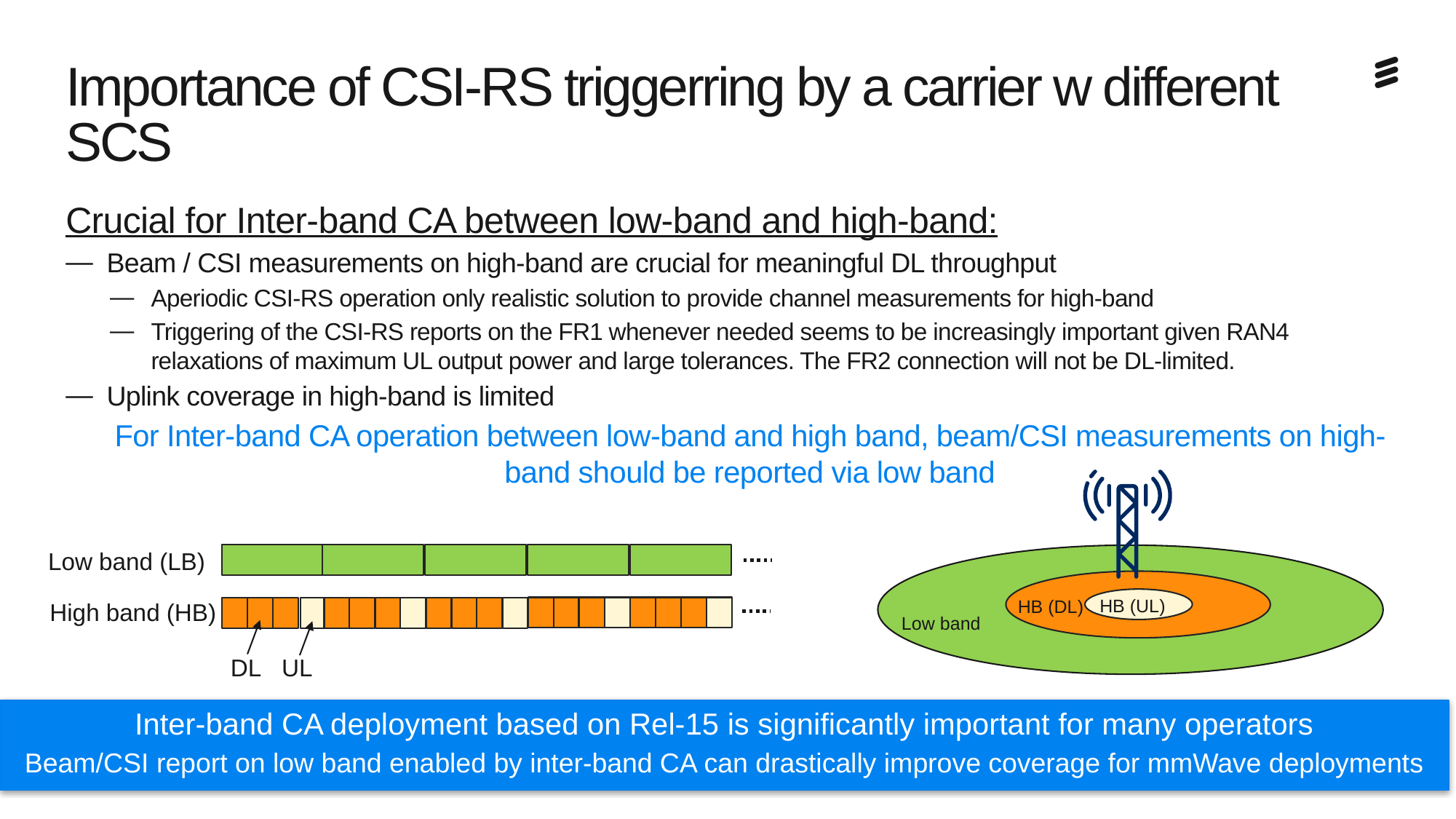

# Importance of CSI-RS triggerring by a carrier w different SCS
Crucial for Inter-band CA between low-band and high-band:
Beam / CSI measurements on high-band are crucial for meaningful DL throughput
Aperiodic CSI-RS operation only realistic solution to provide channel measurements for high-band
Triggering of the CSI-RS reports on the FR1 whenever needed seems to be increasingly important given RAN4 relaxations of maximum UL output power and large tolerances. The FR2 connection will not be DL-limited.
Uplink coverage in high-band is limited
For Inter-band CA operation between low-band and high band, beam/CSI measurements on high-band should be reported via low band

Low band (LB)

High band (HB)

DL
UL

HB (UL)
HB (DL)
Low band
Inter-band CA deployment based on Rel-15 is significantly important for many operators
Beam/CSI report on low band enabled by inter-band CA can drastically improve coverage for mmWave deployments